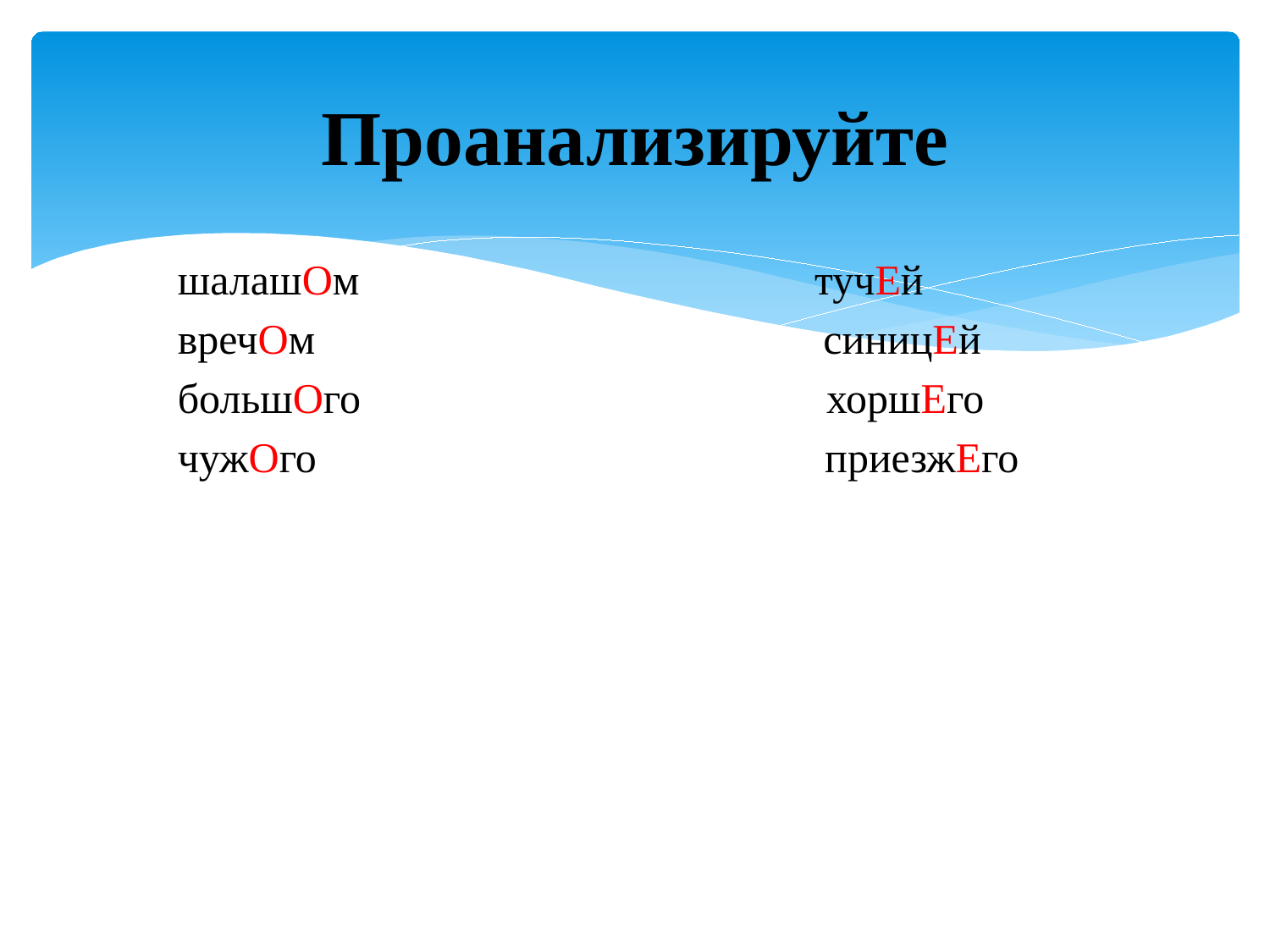

# Проанализируйте
шалашОм                                           тучЕй
вречОм                                                синицЕй
большОго                                            хоршЕго
чужОго                                                приезжЕго